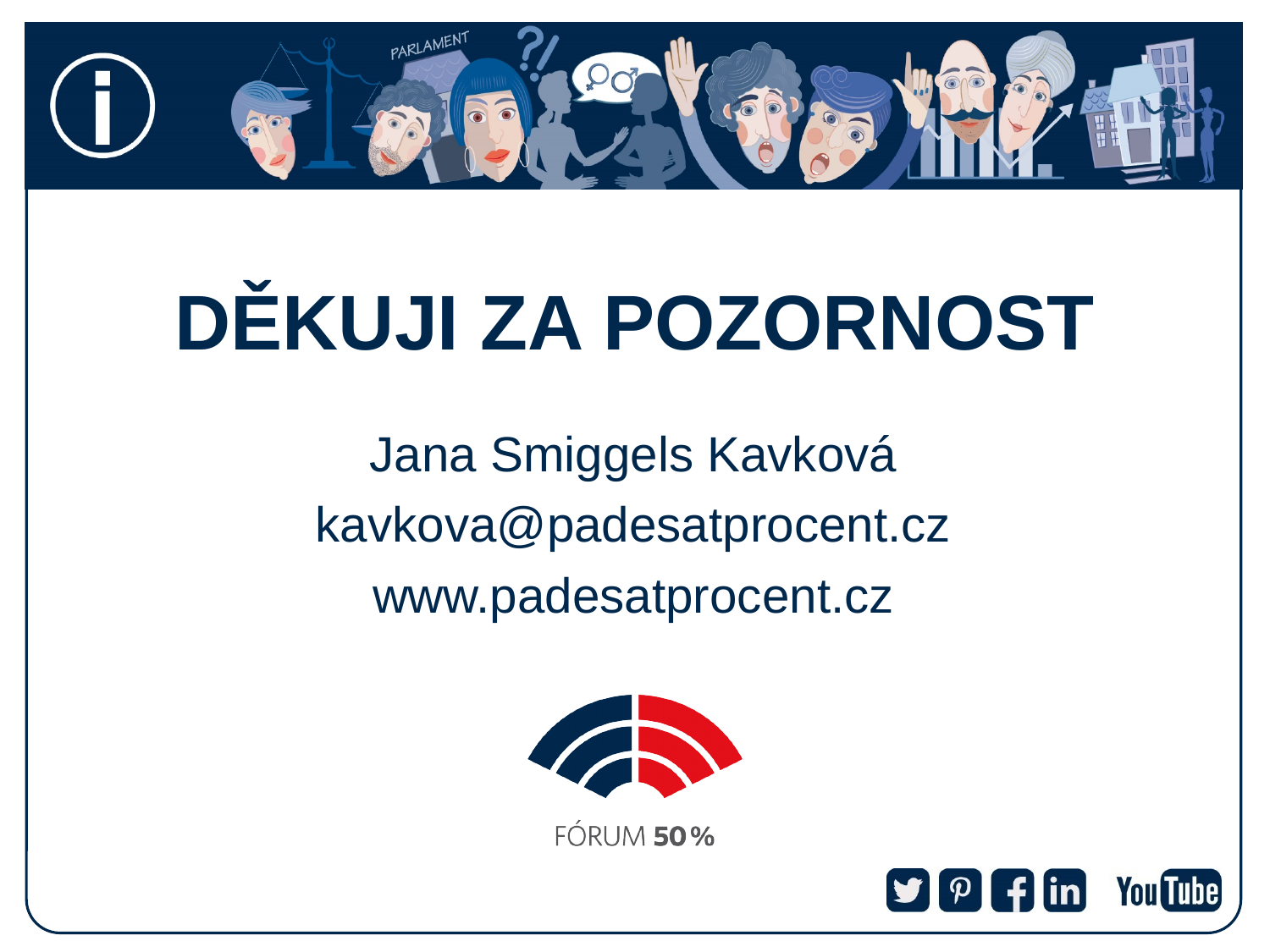

# Děkuji za pozornost
Jana Smiggels Kavková
kavkova@padesatprocent.cz
www.padesatprocent.cz